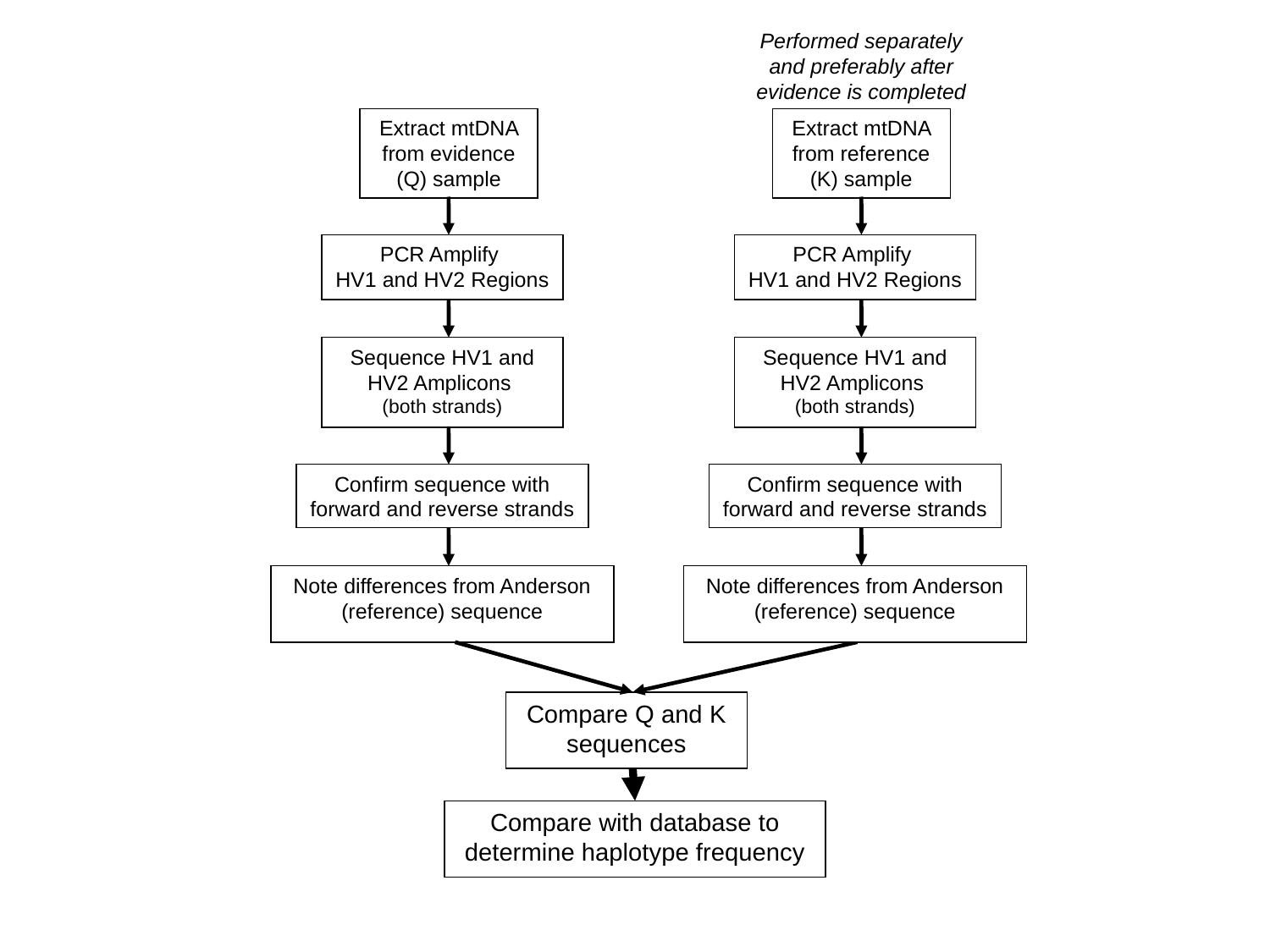

Performed separately and preferably after evidence is completed
Extract mtDNA from reference (K) sample

PCR Amplify
HV1 and HV2 Regions

Sequence HV1 and HV2 Amplicons
(both strands)

Confirm sequence with forward and reverse strands

Note differences from Anderson (reference) sequence
Extract mtDNA from evidence (Q) sample

PCR Amplify
HV1 and HV2 Regions

Sequence HV1 and HV2 Amplicons
(both strands)

Confirm sequence with forward and reverse strands

Note differences from Anderson (reference) sequence

Compare Q and K sequences

Compare with database to determine haplotype frequency